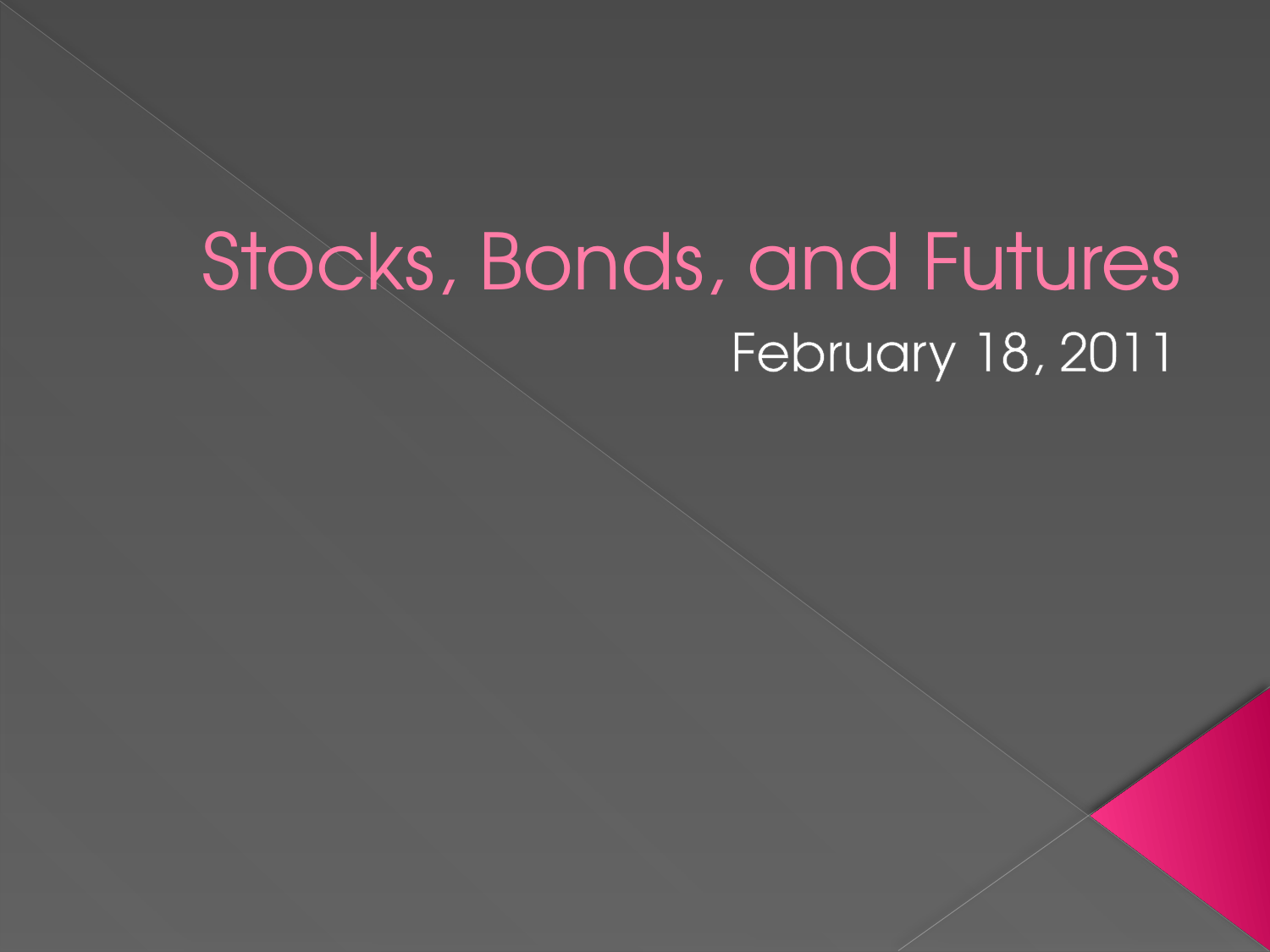

# Stocks, Bonds, and Futures
February 18, 2011